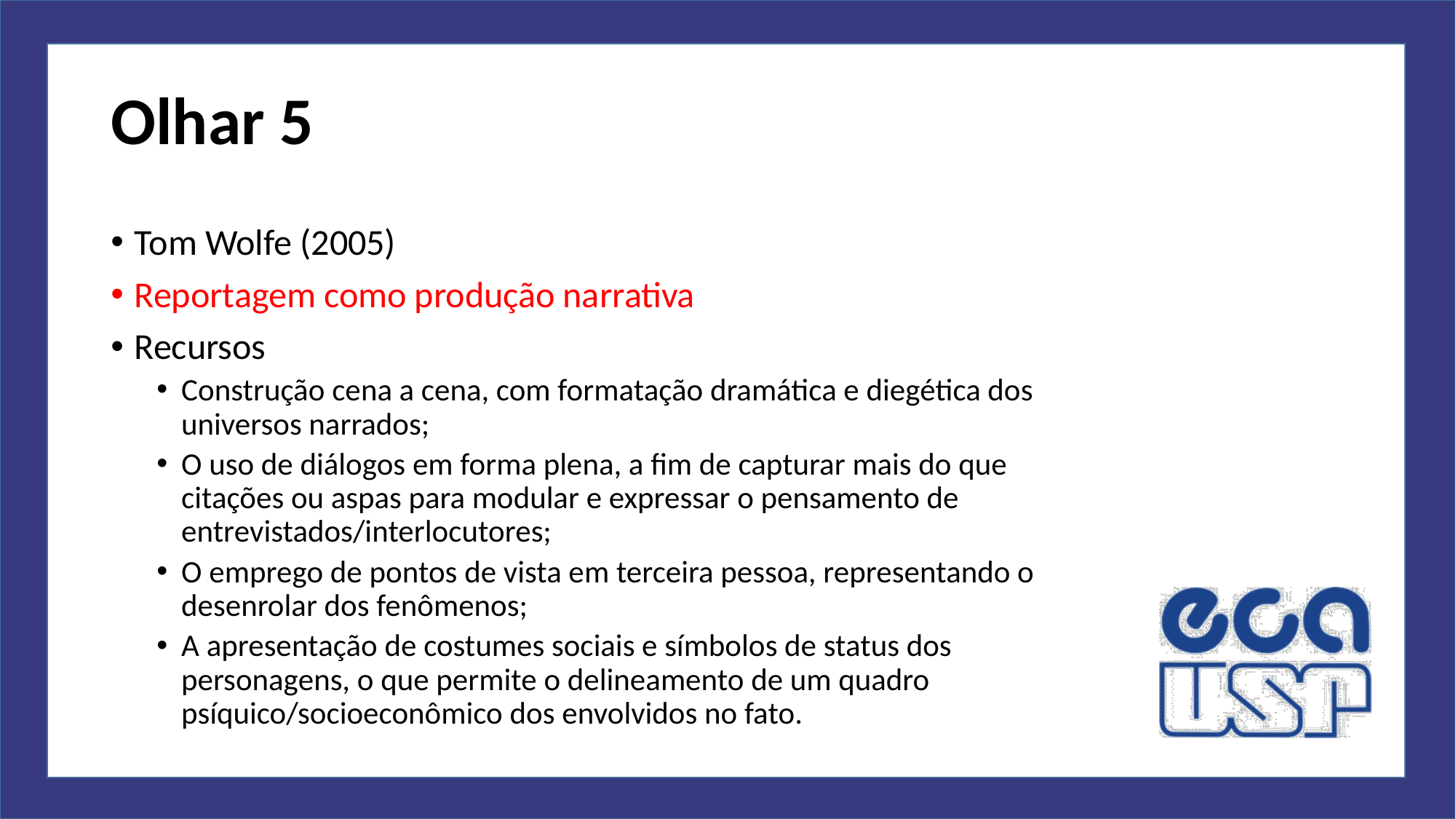

# Olhar 5
Tom Wolfe (2005)
Reportagem como produção narrativa
Recursos
Construção cena a cena, com formatação dramática e diegética dos universos narrados;
O uso de diálogos em forma plena, a fim de capturar mais do que citações ou aspas para modular e expressar o pensamento de entrevistados/interlocutores;
O emprego de pontos de vista em terceira pessoa, representando o desenrolar dos fenômenos;
A apresentação de costumes sociais e símbolos de status dos personagens, o que permite o delineamento de um quadro psíquico/socioeconômico dos envolvidos no fato.